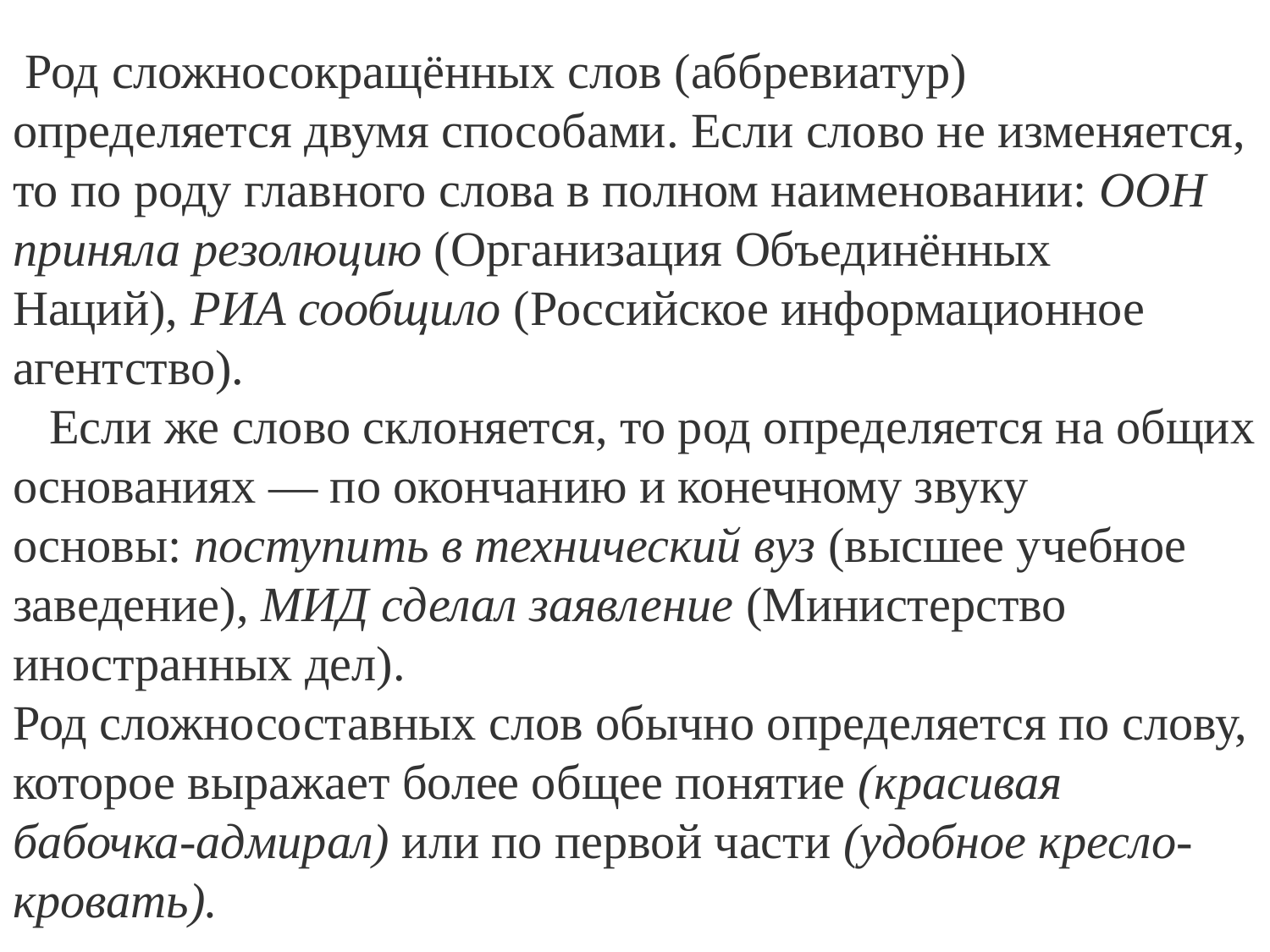

Род сложносокращённых слов (аббревиатур) определяется двумя способами. Если слово не изменяется, то по роду главного слова в полном наименовании: ООН приняла резолюцию (Организация Объединённых Наций), РИА сообщило (Российское информационное агентство).
   Если же слово склоняется, то род определяется на общих основаниях — по окончанию и конечному звуку основы: поступить в технический вуз (высшее учебное заведение), МИД сделал заявление (Министерство иностранных дел).
Род сложносоставных слов обычно определяется по слову, которое выражает более общее понятие (красивая бабочка-адмирал) или по первой части (удобное кресло-кровать).